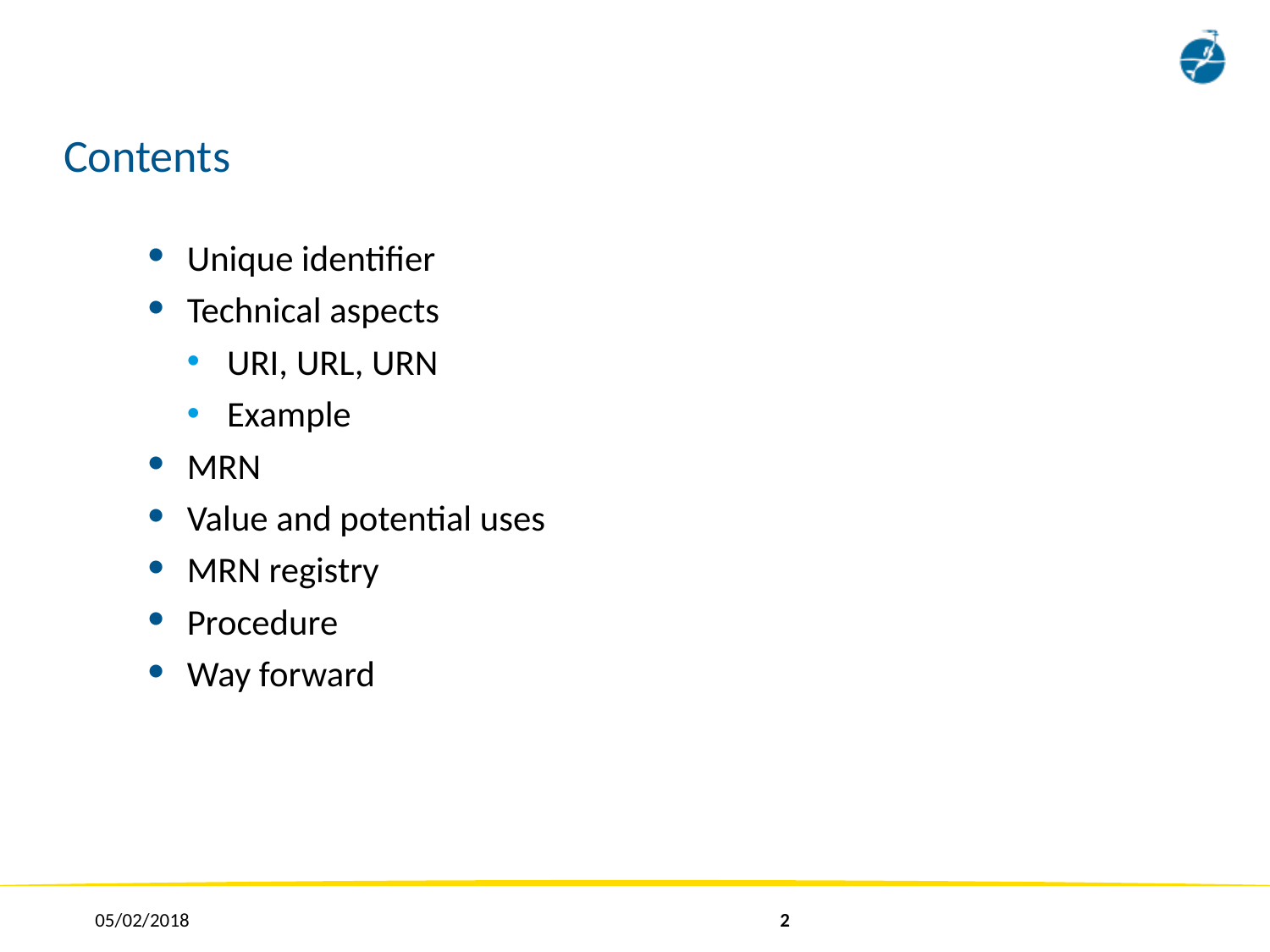

# Contents
Unique identifier
Technical aspects
URI, URL, URN
Example
MRN
Value and potential uses
MRN registry
Procedure
Way forward
05/02/2018
2